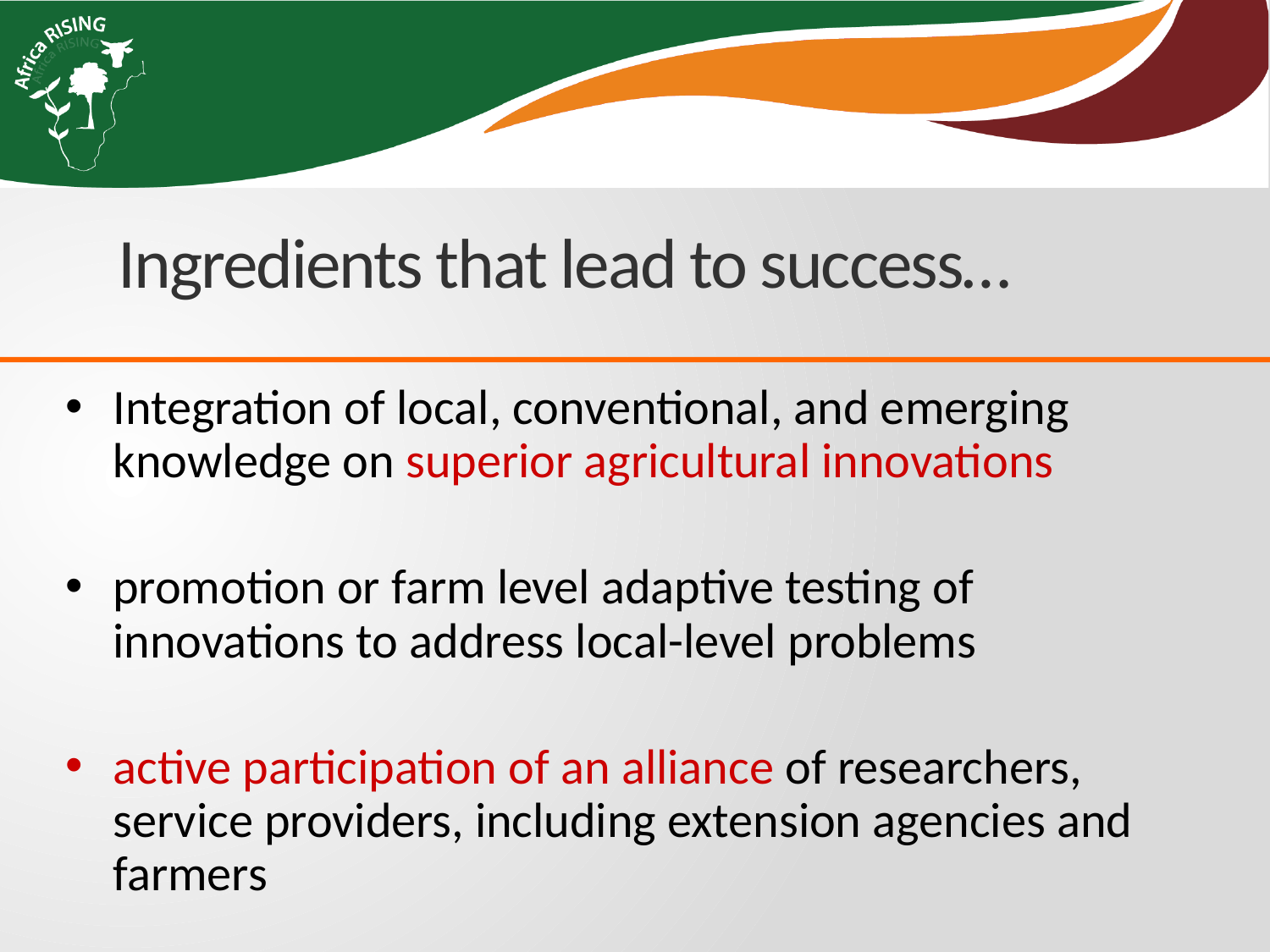

# Ingredients that lead to success…

Integration of local, conventional, and emerging knowledge on superior agricultural innovations

promotion or farm level adaptive testing of innovations to address local-level problems

active participation of an alliance of researchers, service providers, including extension agencies and farmers